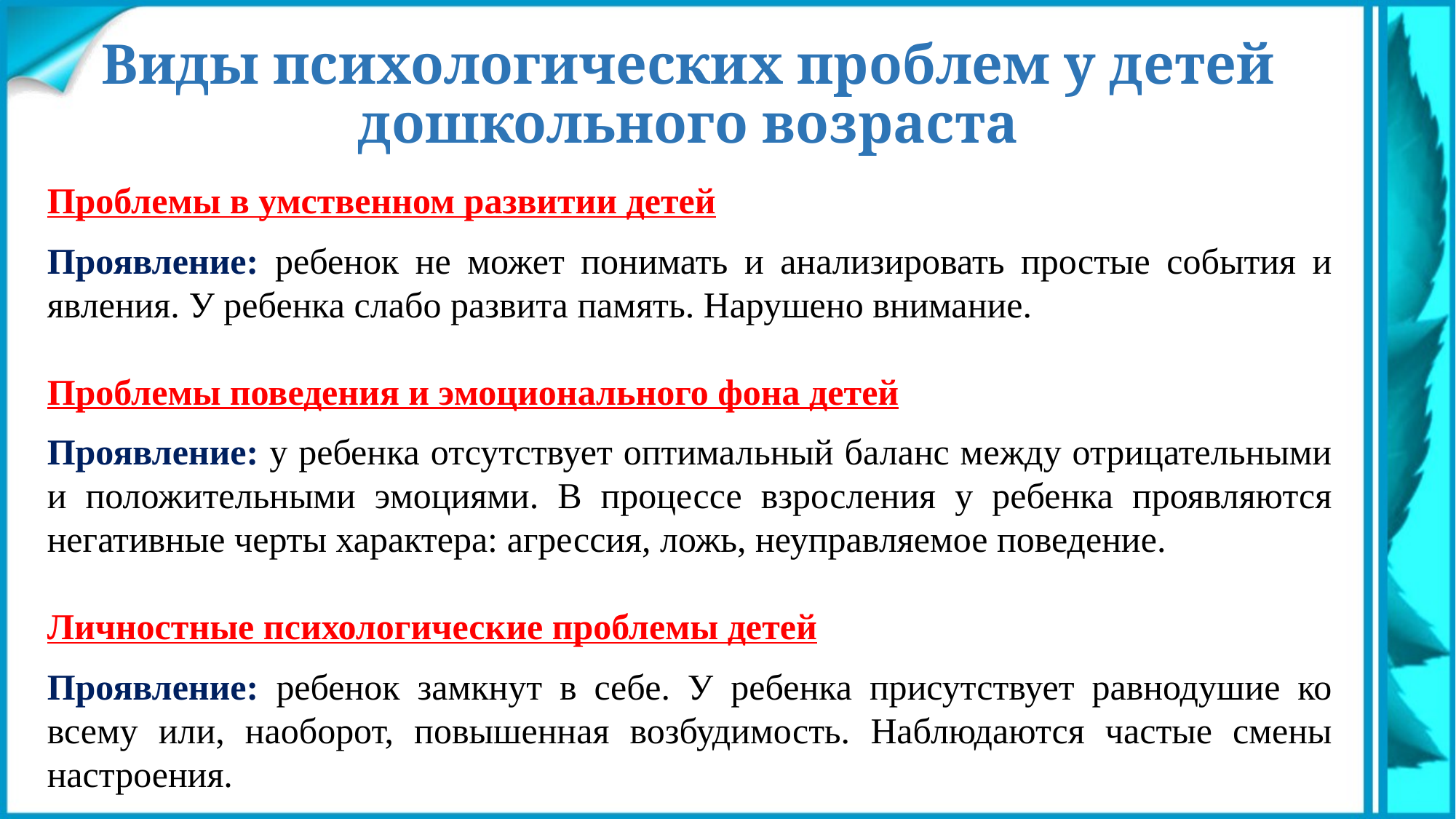

# Виды психологических проблем у детей дошкольного возраста
Проблемы в умственном развитии детей

Проявление: ребенок не может понимать и анализировать простые события и явления. У ребенка слабо развита память. Нарушено внимание.

Проблемы поведения и эмоционального фона детей

Проявление: у ребенка отсутствует оптимальный баланс между отрицательными и положительными эмоциями. В процессе взросления у ребенка проявляются негативные черты характера: агрессия, ложь, неуправляемое поведение.

Личностные психологические проблемы детей

Проявление: ребенок замкнут в себе. У ребенка присутствует равнодушие ко всему или, наоборот, повышенная возбудимость. Наблюдаются частые смены настроения.